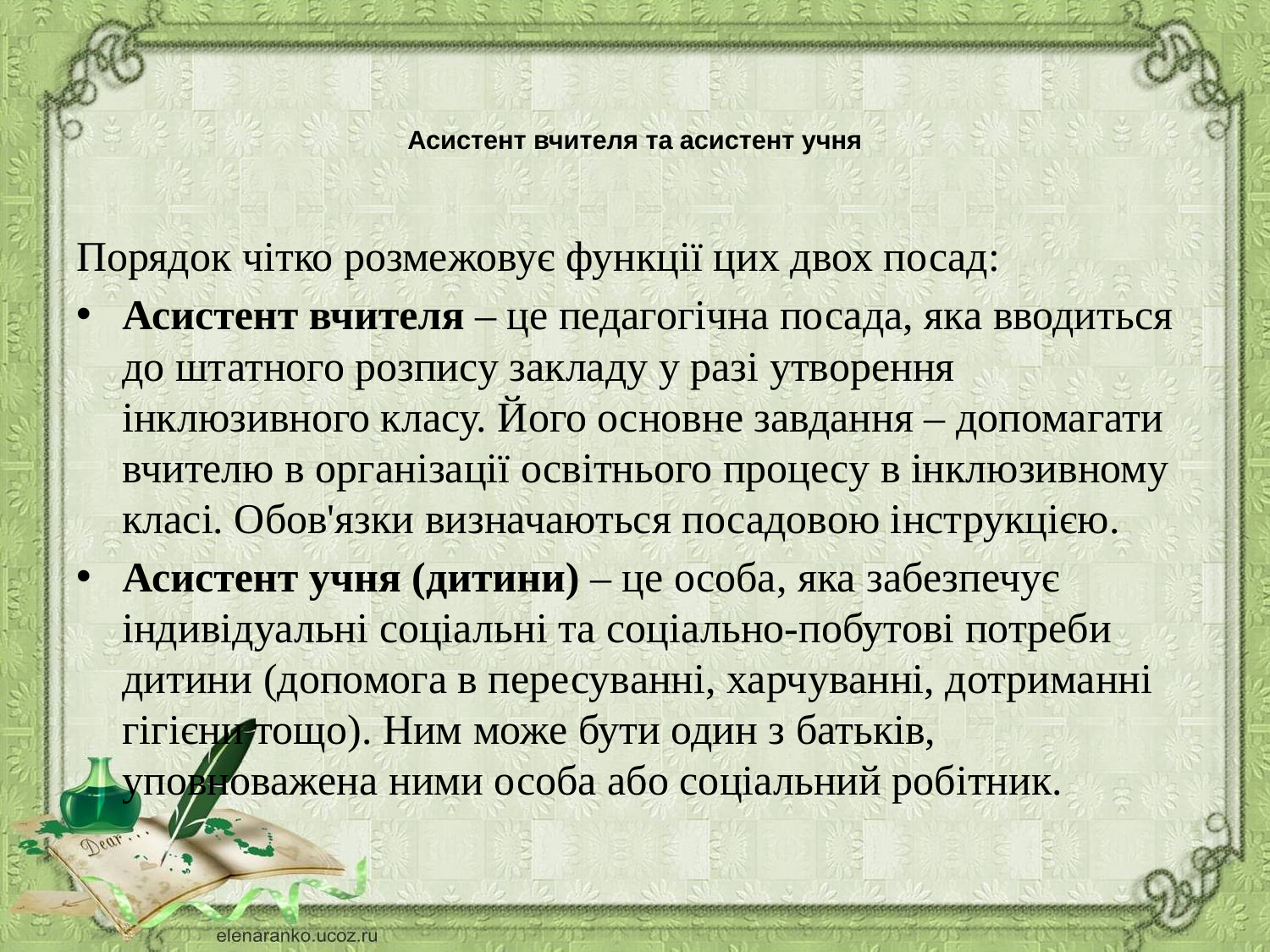

# Асистент вчителя та асистент учня
Порядок чітко розмежовує функції цих двох посад:
Асистент вчителя – це педагогічна посада, яка вводиться до штатного розпису закладу у разі утворення інклюзивного класу. Його основне завдання – допомагати вчителю в організації освітнього процесу в інклюзивному класі. Обов'язки визначаються посадовою інструкцією.
Асистент учня (дитини) – це особа, яка забезпечує індивідуальні соціальні та соціально-побутові потреби дитини (допомога в пересуванні, харчуванні, дотриманні гігієни тощо). Ним може бути один з батьків, уповноважена ними особа або соціальний робітник.